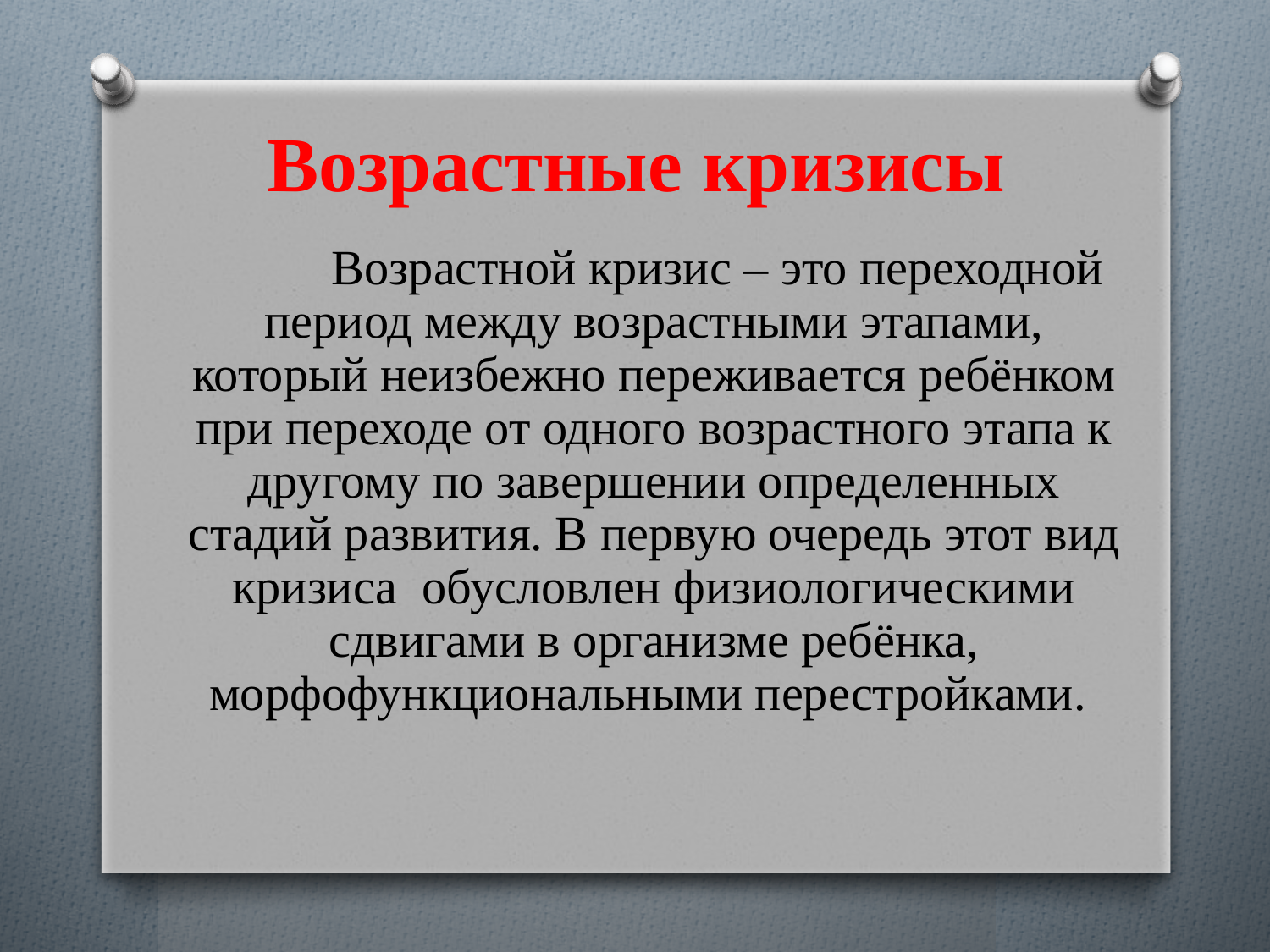

# Возрастные кризисы
		Возрастной кризис – это переходной период между возрастными этапами, который неизбежно переживается ребёнком при переходе от одного возрастного этапа к другому по завершении определенных стадий развития. В первую очередь этот вид кризиса  обусловлен физиологическими сдвигами в организме ребёнка, морфофункциональными перестройками.